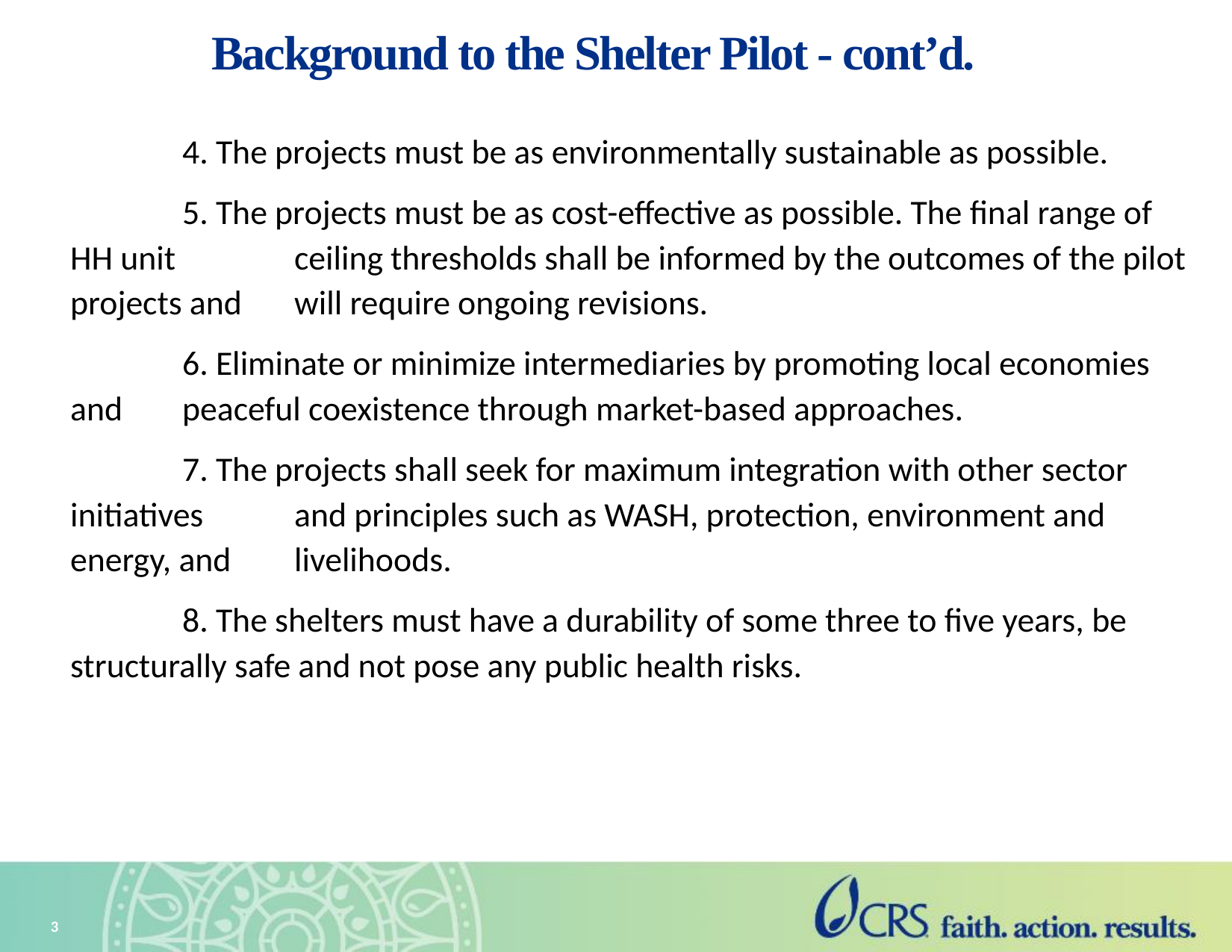

# Background to the Shelter Pilot - cont’d.
		4. The projects must be as environmentally sustainable as possible.
		5. The projects must be as cost-effective as possible. The final range of HH unit 	ceiling thresholds shall be informed by the outcomes of the pilot projects and 	will require ongoing revisions.
		6. Eliminate or minimize intermediaries by promoting local economies and 	peaceful coexistence through market-based approaches.
		7. The projects shall seek for maximum integration with other sector initiatives 	and principles such as WASH, protection, environment and energy, and 	livelihoods.
 		8. The shelters must have a durability of some three to five years, be 	structurally safe and not pose any public health risks.
3